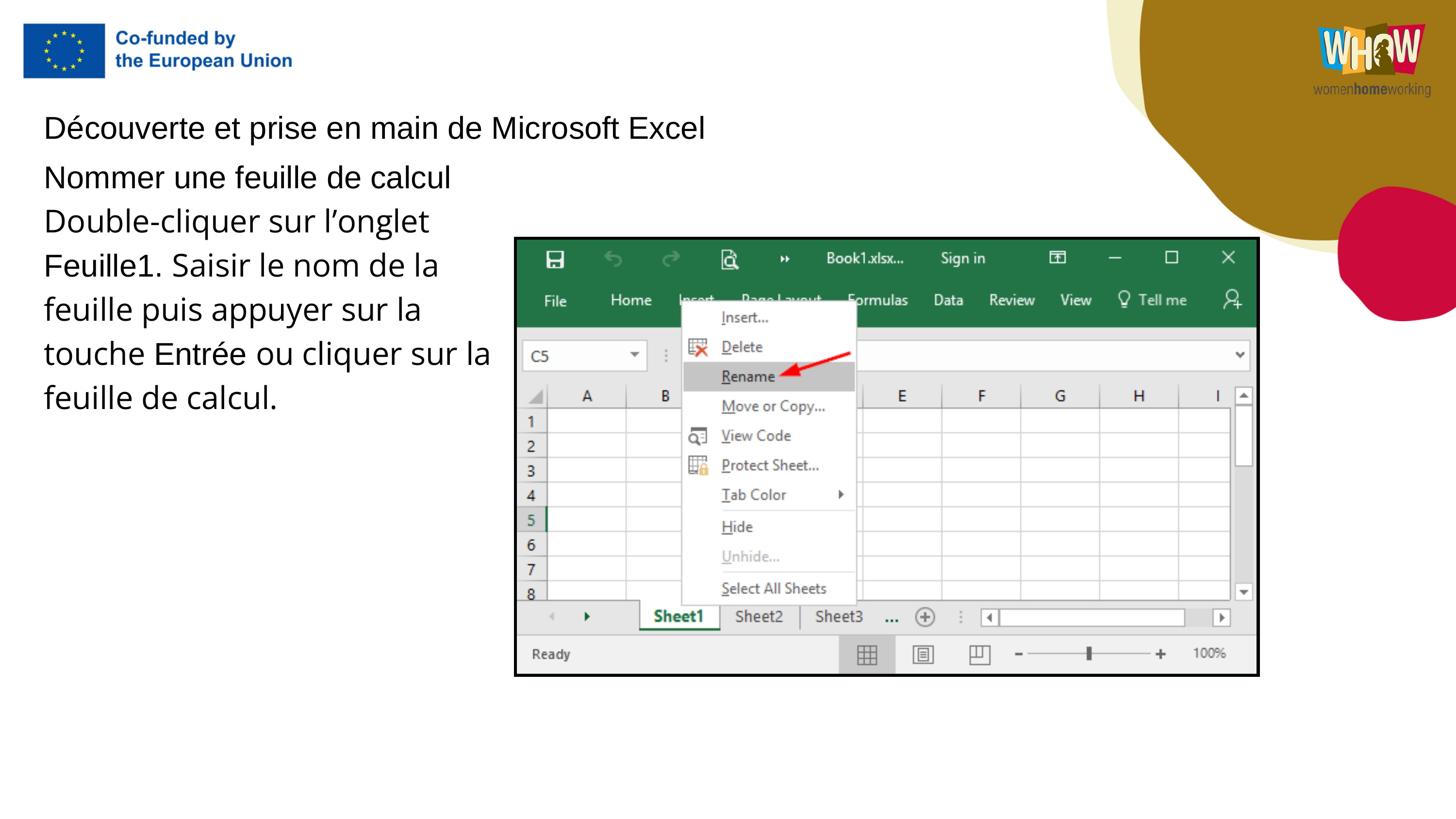

Découverte et prise en main de Microsoft Excel
Nommer une feuille de calcul
Double-cliquer sur l’onglet Feuille1. Saisir le nom de la feuille puis appuyer sur la touche Entrée ou cliquer sur la feuille de calcul.